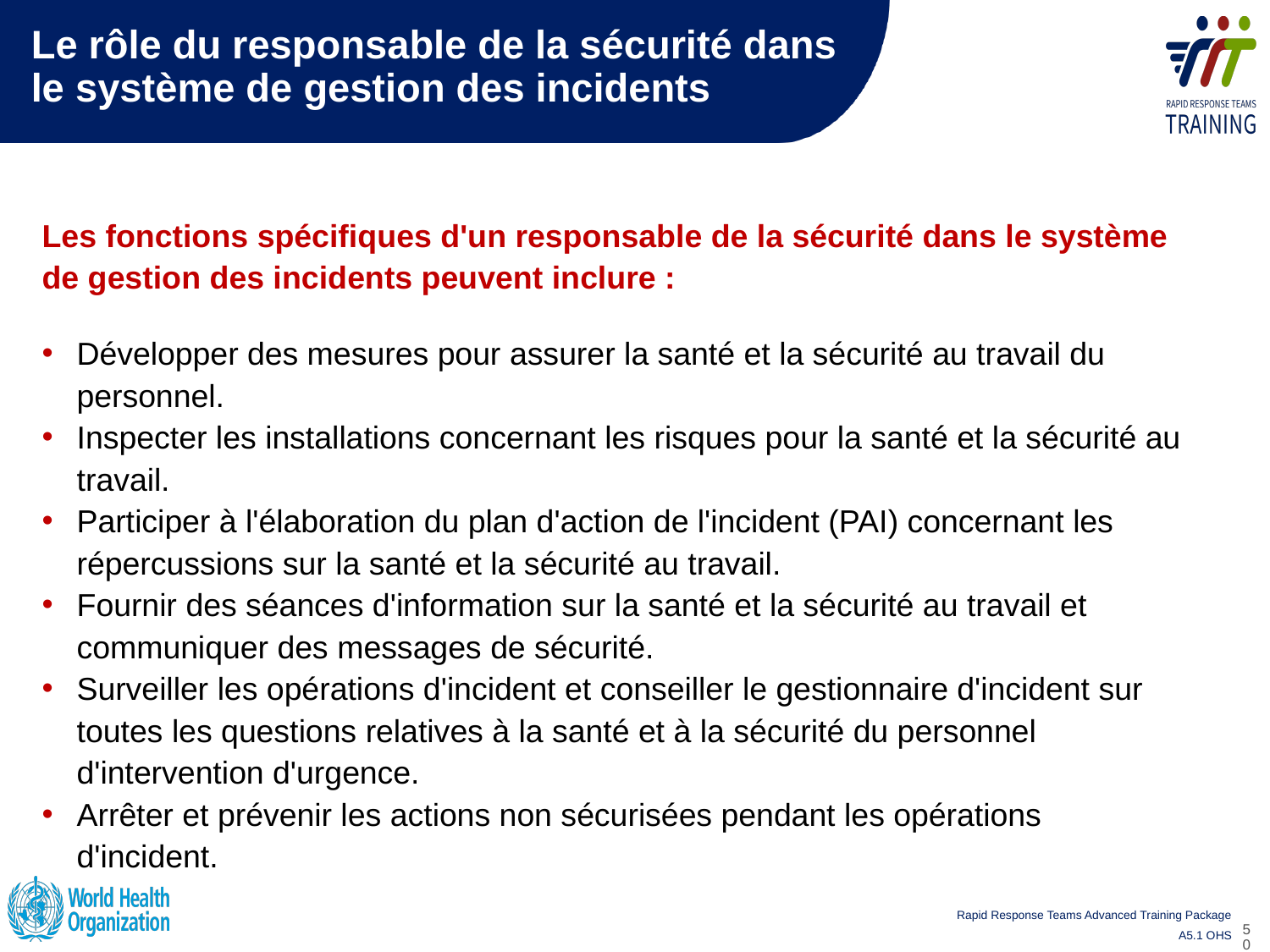

Le rôle du responsable de la sécurité dans le système de gestion des incidents

Les fonctions spécifiques d'un responsable de la sécurité dans le système de gestion des incidents peuvent inclure :

Développer des mesures pour assurer la santé et la sécurité au travail du personnel.
Inspecter les installations concernant les risques pour la santé et la sécurité au travail.
Participer à l'élaboration du plan d'action de l'incident (PAI) concernant les répercussions sur la santé et la sécurité au travail.
Fournir des séances d'information sur la santé et la sécurité au travail et communiquer des messages de sécurité.
Surveiller les opérations d'incident et conseiller le gestionnaire d'incident sur toutes les questions relatives à la santé et à la sécurité du personnel d'intervention d'urgence.
Arrêter et prévenir les actions non sécurisées pendant les opérations d'incident.
50